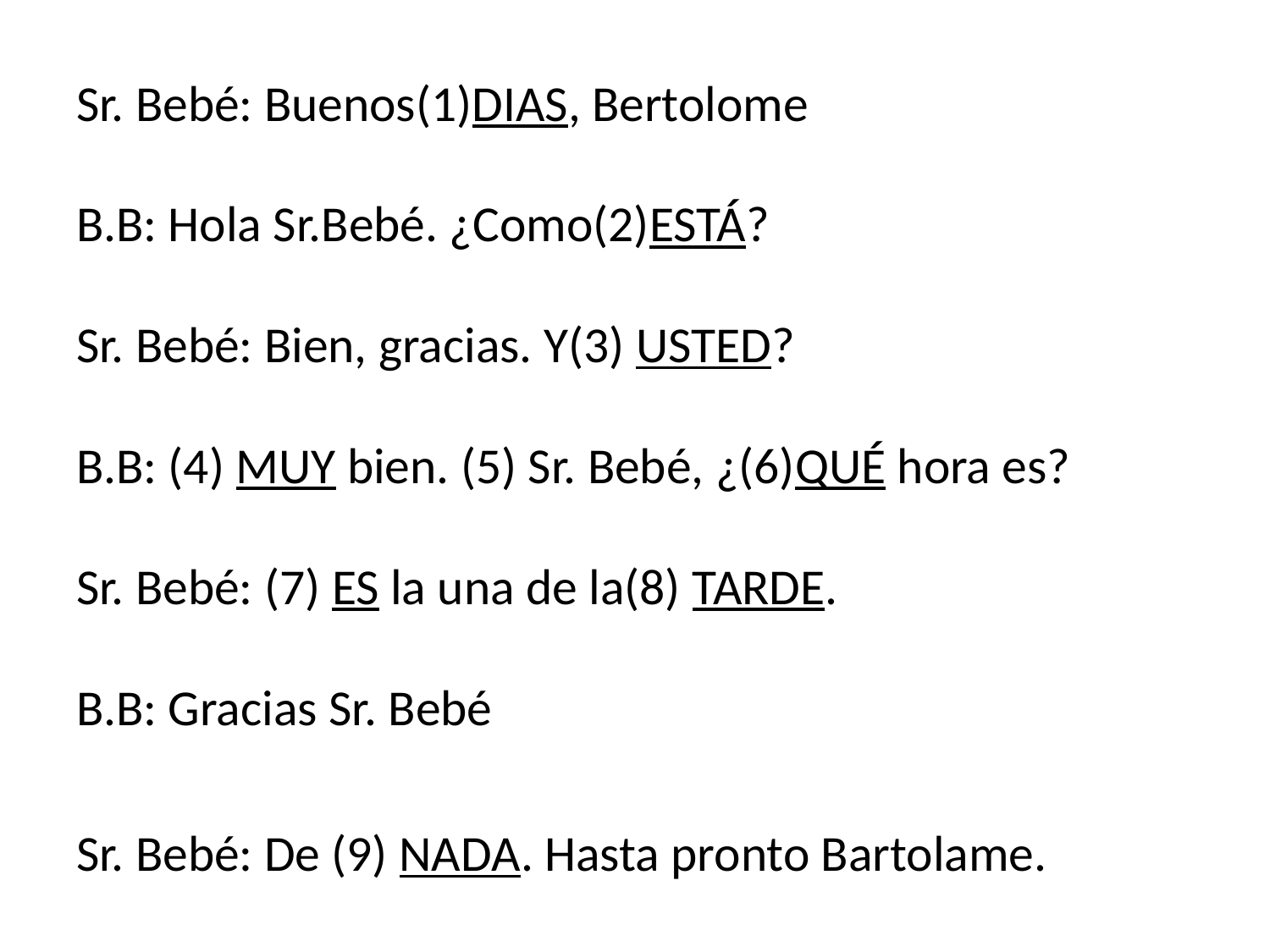

# Sr. Bebé: Buenos(1)DIAS, Bertolome B.B: Hola Sr.Bebé. ¿Como(2)ESTÁ? Sr. Bebé: Bien, gracias. Y(3) USTED? B.B: (4) MUY bien. (5) Sr. Bebé, ¿(6)QUÉ hora es? Sr. Bebé: (7) ES la una de la(8) TARDE. B.B: Gracias Sr. Bebé Sr. Bebé: De (9) NADA. Hasta pronto Bartolame.